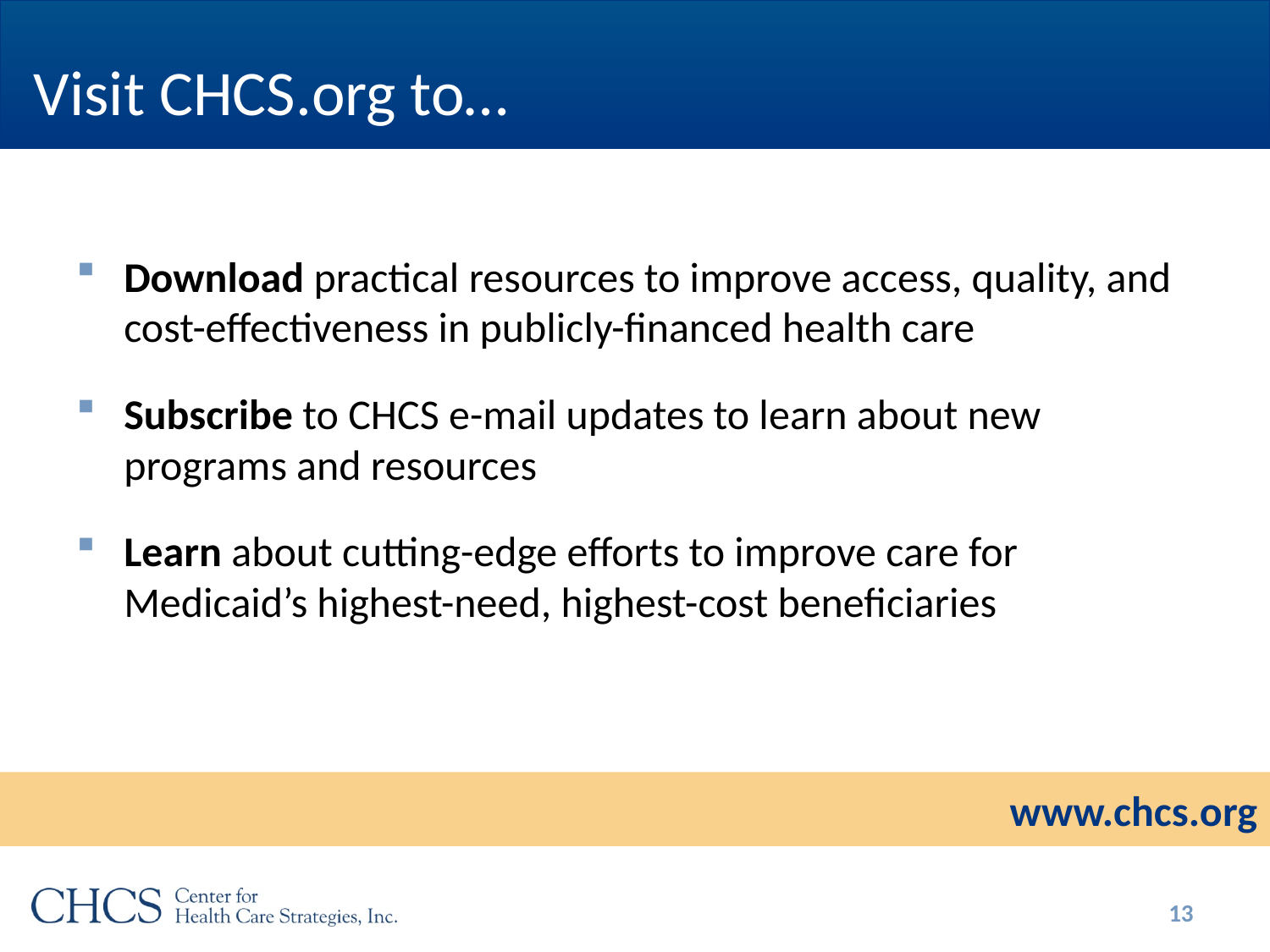

Visit CHCS.org to…
Download practical resources to improve access, quality, and cost-effectiveness in publicly-financed health care

Subscribe to CHCS e-mail updates to learn about new programs and resources

Learn about cutting-edge efforts to improve care for Medicaid’s highest-need, highest-cost beneficiaries

www.chcs.org
13